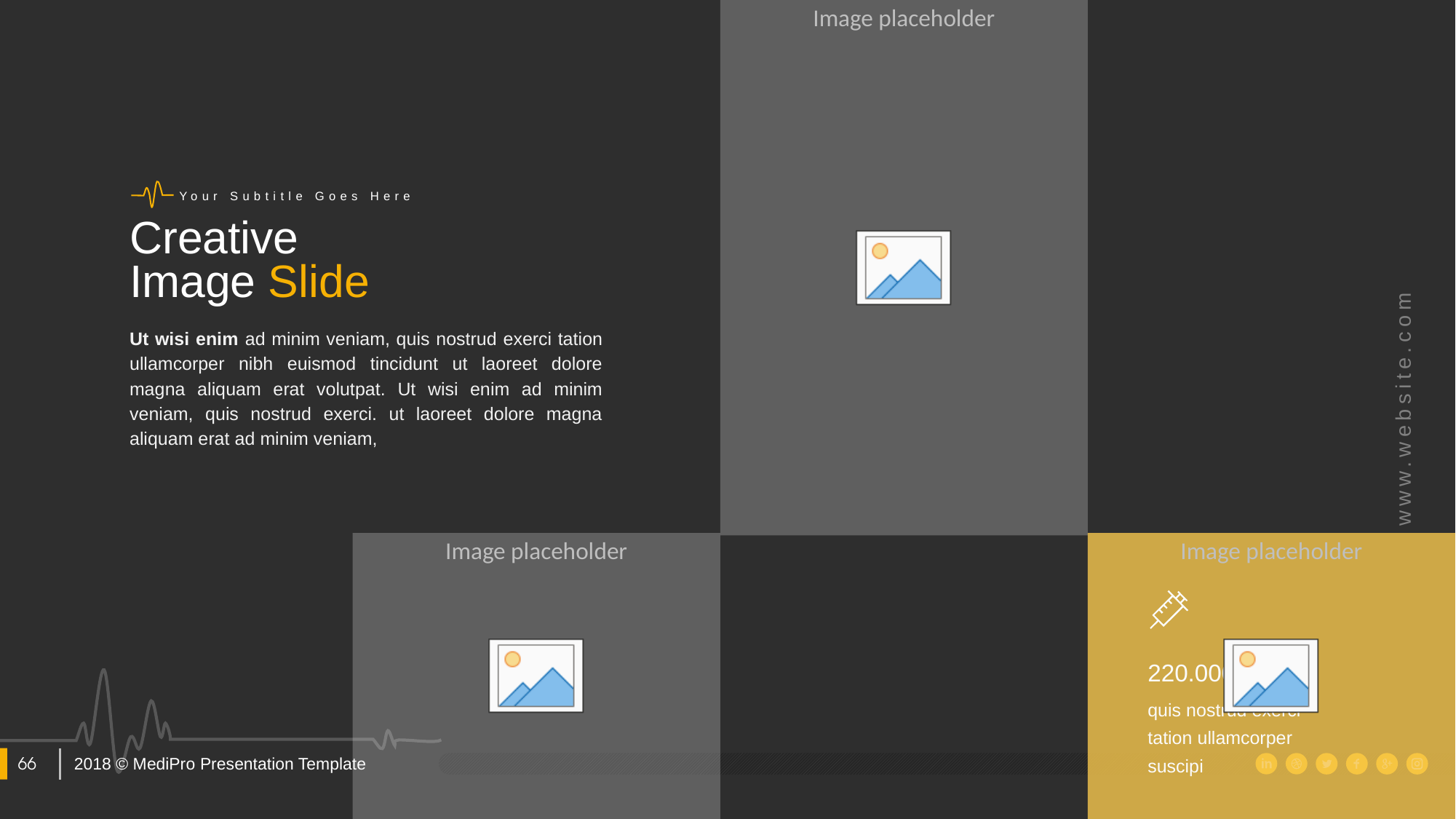

Your Subtitle Goes Here

Creative
Image Slide
Ut wisi enim ad minim veniam, quis nostrud exerci tation ullamcorper nibh euismod tincidunt ut laoreet dolore magna aliquam erat volutpat. Ut wisi enim ad minim veniam, quis nostrud exerci. ut laoreet dolore magna aliquam erat ad minim veniam,

220.000
quis nostrud exerci tation ullamcorper suscipi